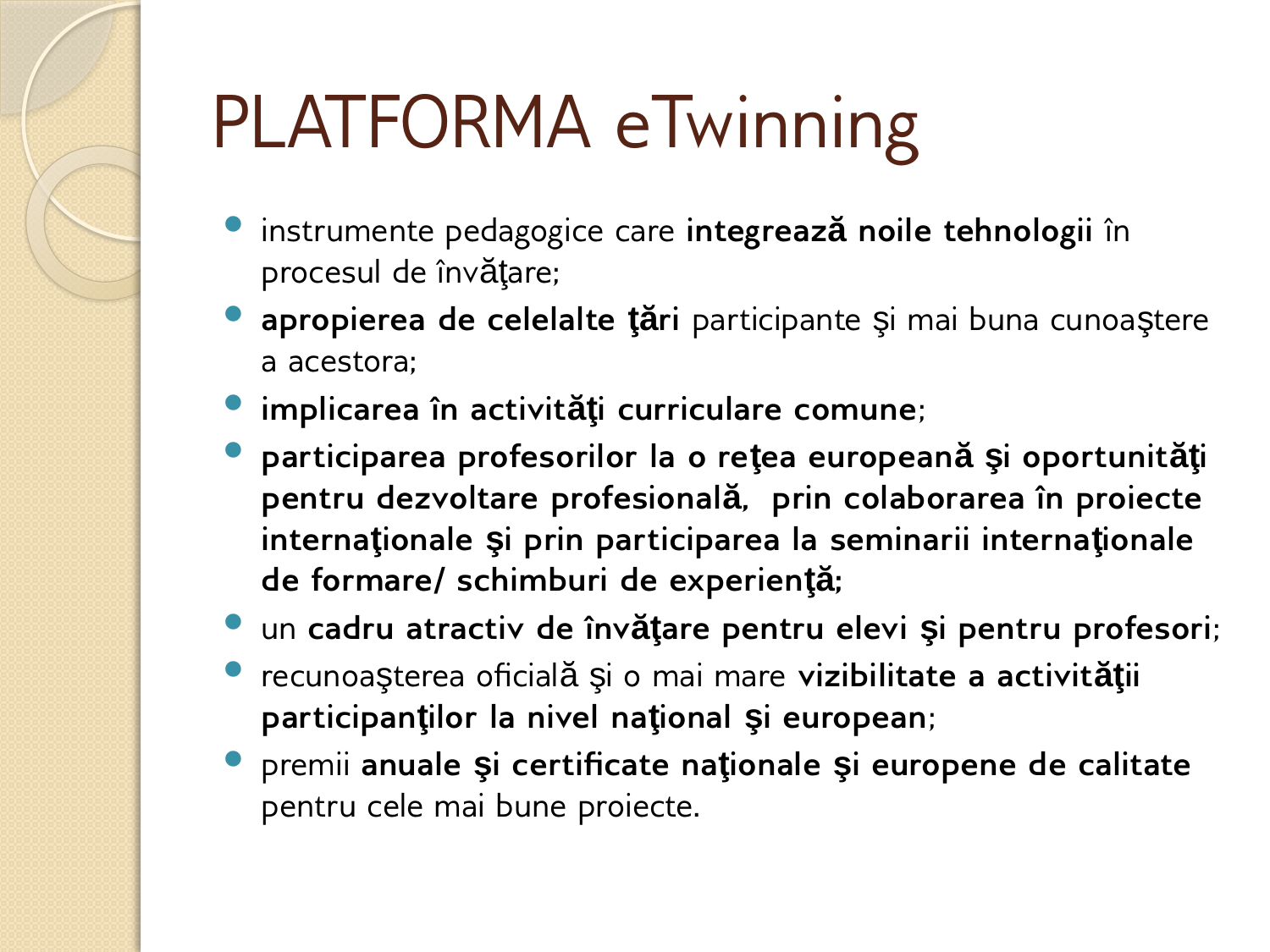

# PLATFORMA eTwinning
instrumente pedagogice care integrează noile tehnologii în procesul de învăţare;
apropierea de celelalte ţări participante şi mai buna cunoaştere a acestora;
implicarea în activităţi curriculare comune;
participarea profesorilor la o reţea europeană şi oportunităţi pentru dezvoltare profesională,  prin colaborarea în proiecte internaţionale şi prin participarea la seminarii internaţionale de formare/ schimburi de experienţă;
un cadru atractiv de învăţare pentru elevi şi pentru profesori;
recunoaşterea oficială şi o mai mare vizibilitate a activităţii participanţilor la nivel naţional şi european;
premii anuale şi certificate naţionale şi europene de calitate pentru cele mai bune proiecte.